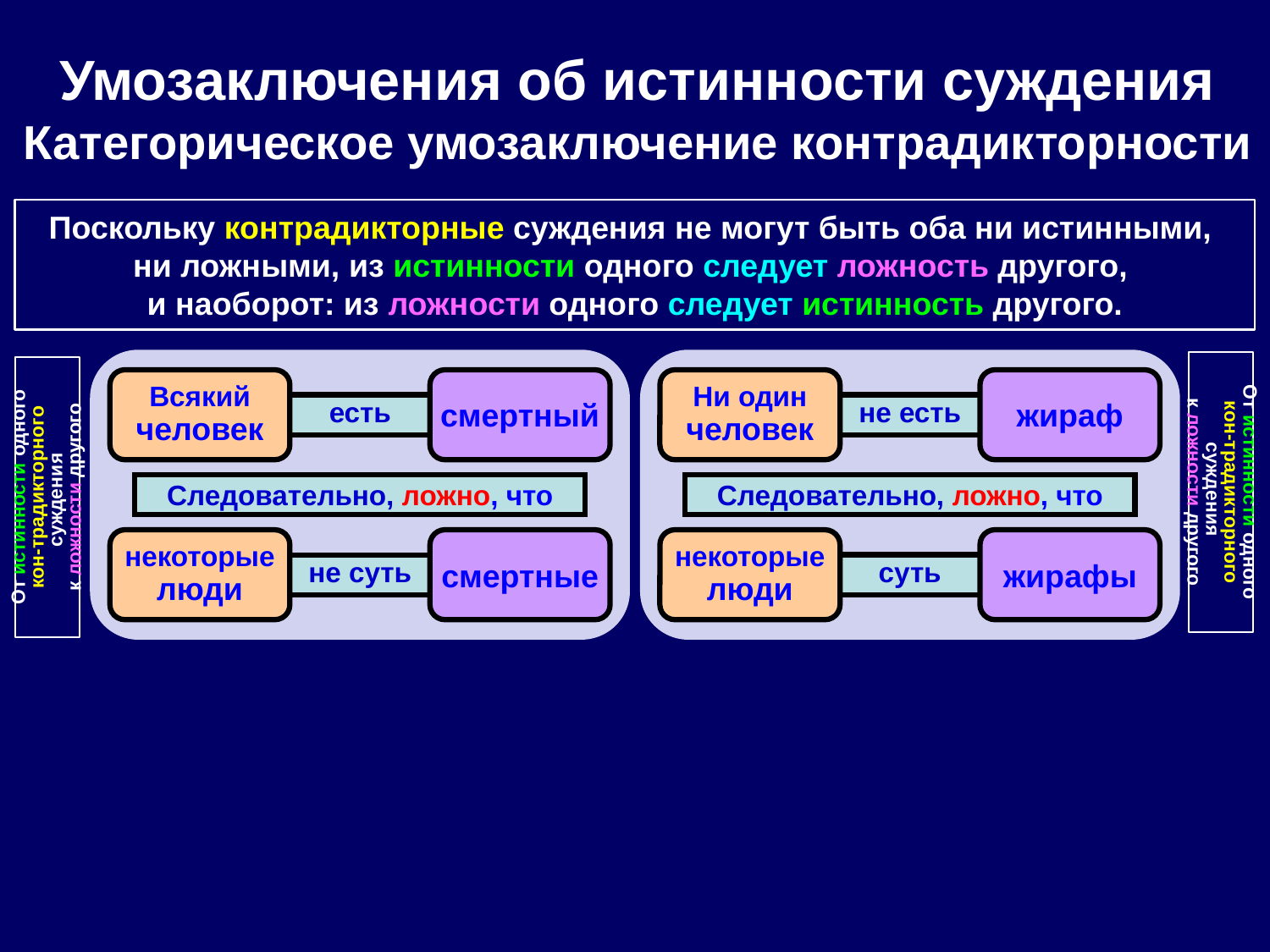

Умозаключения об истинности суждения
Категорическое умозаключение контрадикторности
Поскольку контрадикторные суждения не могут быть оба ни истинными,
ни ложными, из истинности одного следует ложность другого,
и наоборот: из ложности одного следует истинность другого.

Всякий
человек
смертный
Ни один
человек
жираф
есть
не есть
От истинности одного кон-традикторного суждения
к ложности другого
От истинности одного кон-традикторного суждения
к ложности другого
Следовательно, ложно, что
Следовательно, ложно, что
некоторые
люди
смертные
некоторые
люди
жирафы
суть
не суть